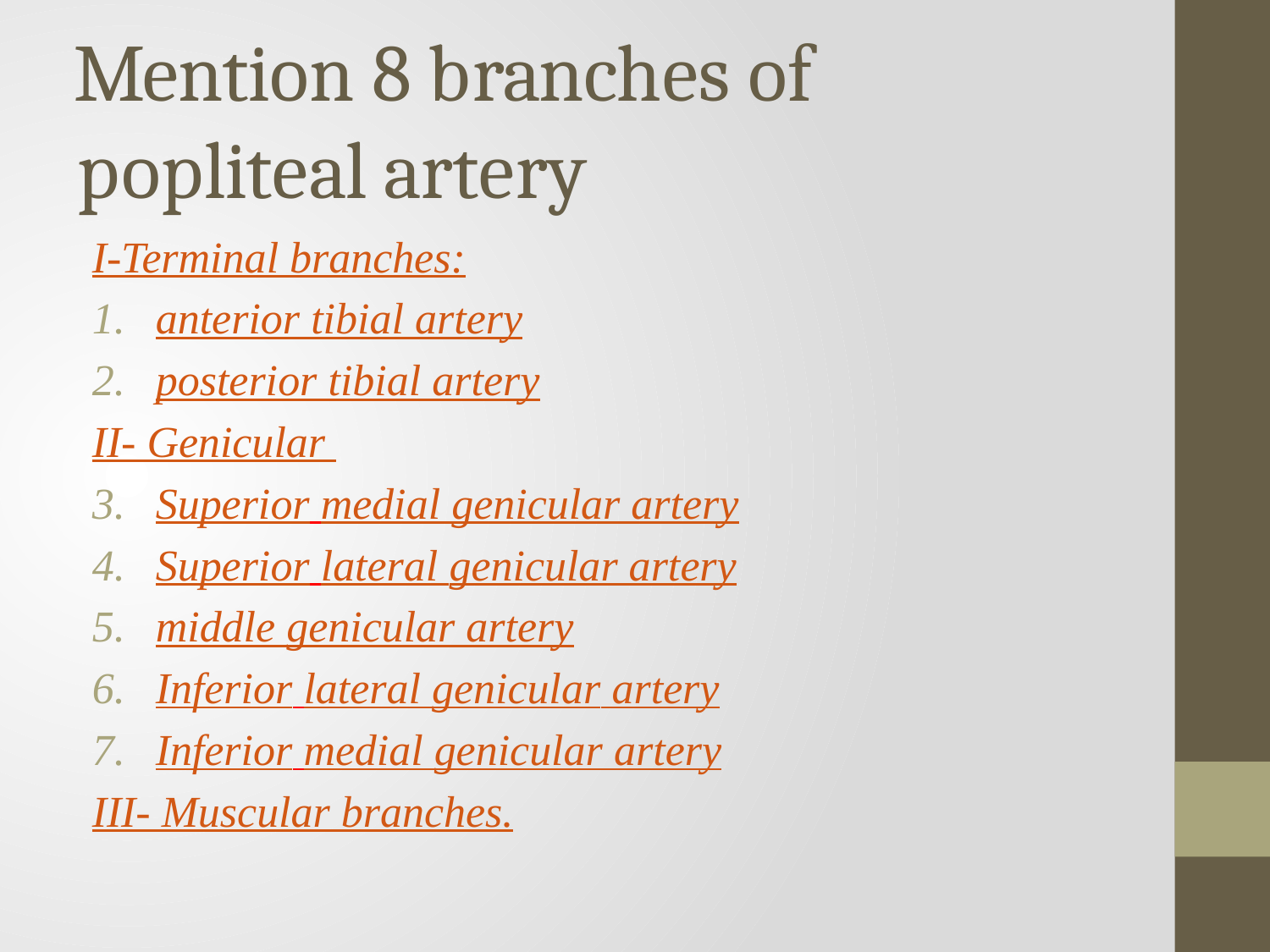

# Mention 8 branches of popliteal artery
I-Terminal branches:
anterior tibial artery
posterior tibial artery
II- Genicular
Superior medial genicular artery
Superior lateral genicular artery
middle genicular artery
Inferior lateral genicular artery
Inferior medial genicular artery
III- Muscular branches.